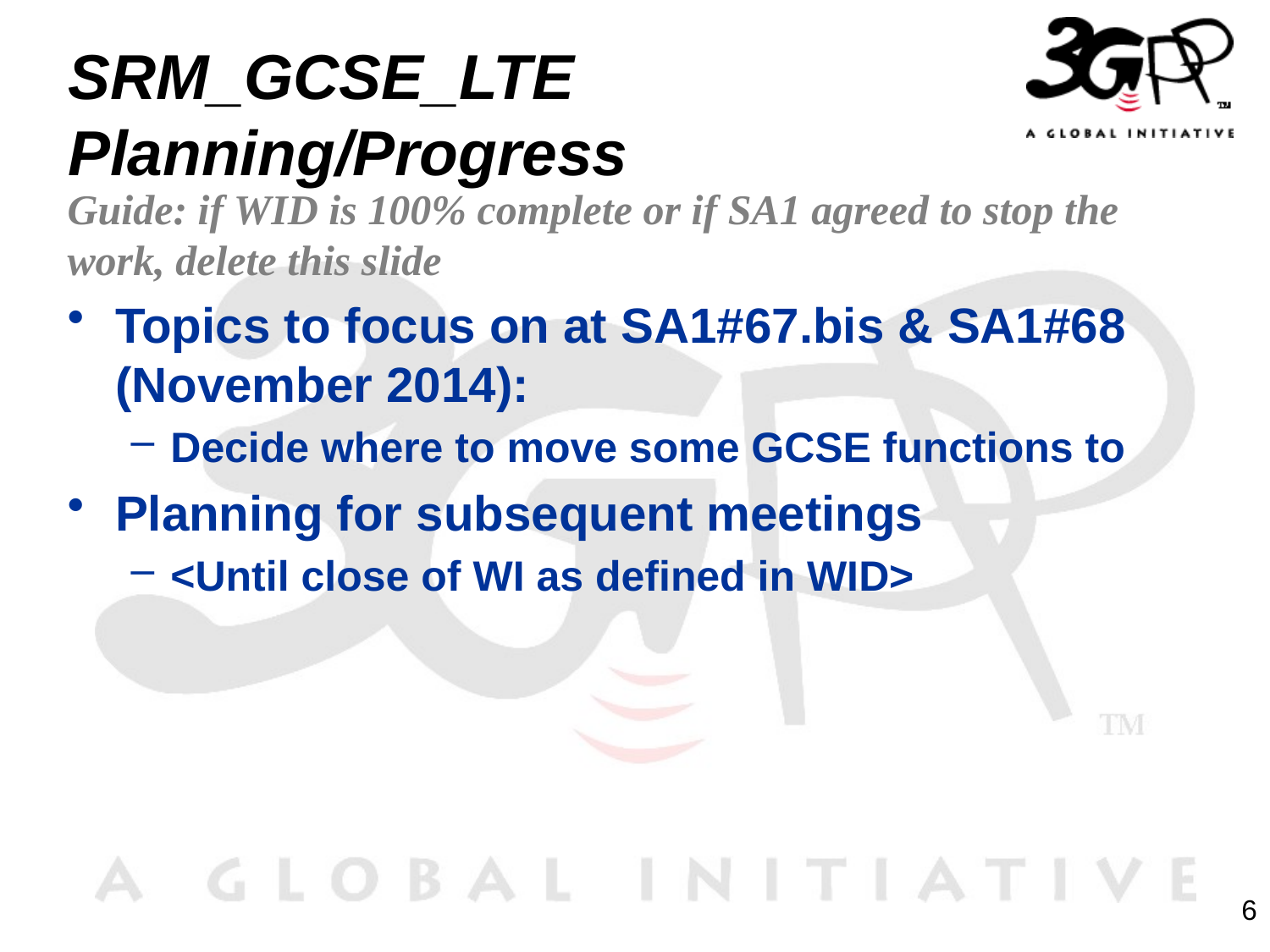

# SRM_GCSE_LTE Planning/Progress
Guide: if WID is 100% complete or if SA1 agreed to stop the work, delete this slide
Topics to focus on at SA1#67.bis & SA1#68 (November 2014):
Decide where to move some GCSE functions to
Planning for subsequent meetings
<Until close of WI as defined in WID>
6